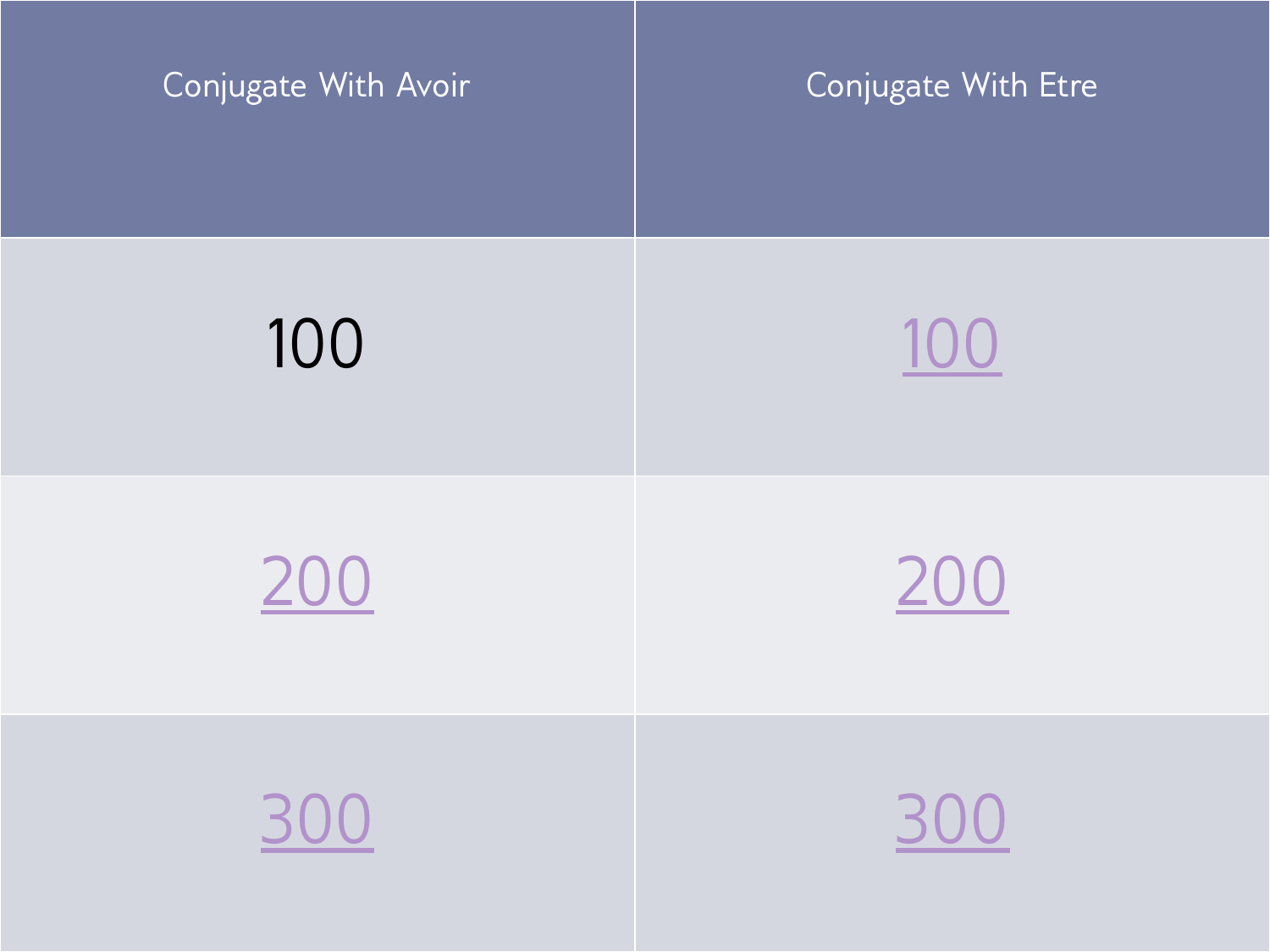

| Conjugate With Avoir | Conjugate With Etre |
| --- | --- |
| 100 | 100 |
| 200 | 200 |
| 300 | 300 |